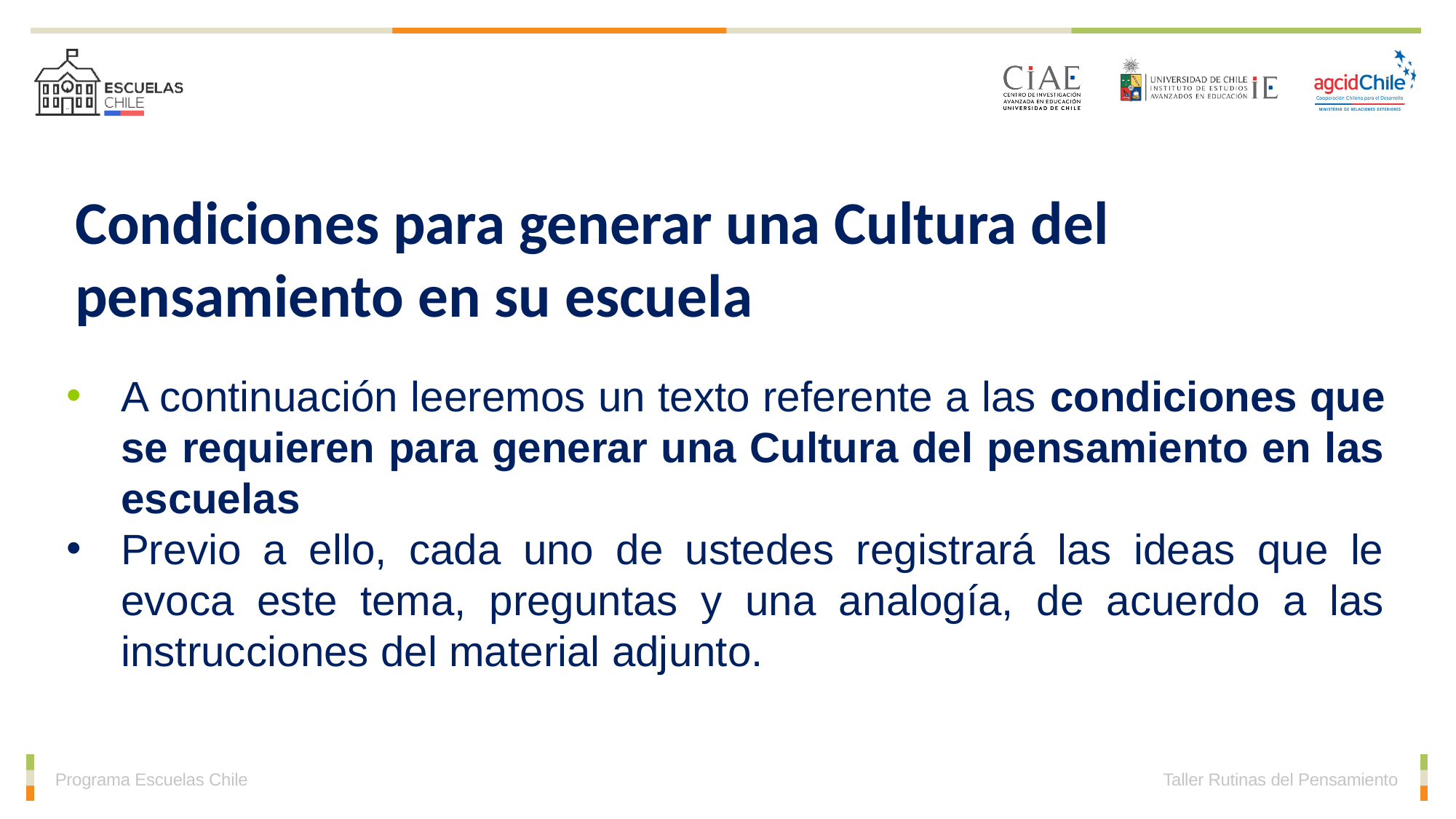

Condiciones para generar una Cultura del pensamiento en su escuela
A continuación leeremos un texto referente a las condiciones que se requieren para generar una Cultura del pensamiento en las escuelas
Previo a ello, cada uno de ustedes registrará las ideas que le evoca este tema, preguntas y una analogía, de acuerdo a las instrucciones del material adjunto.